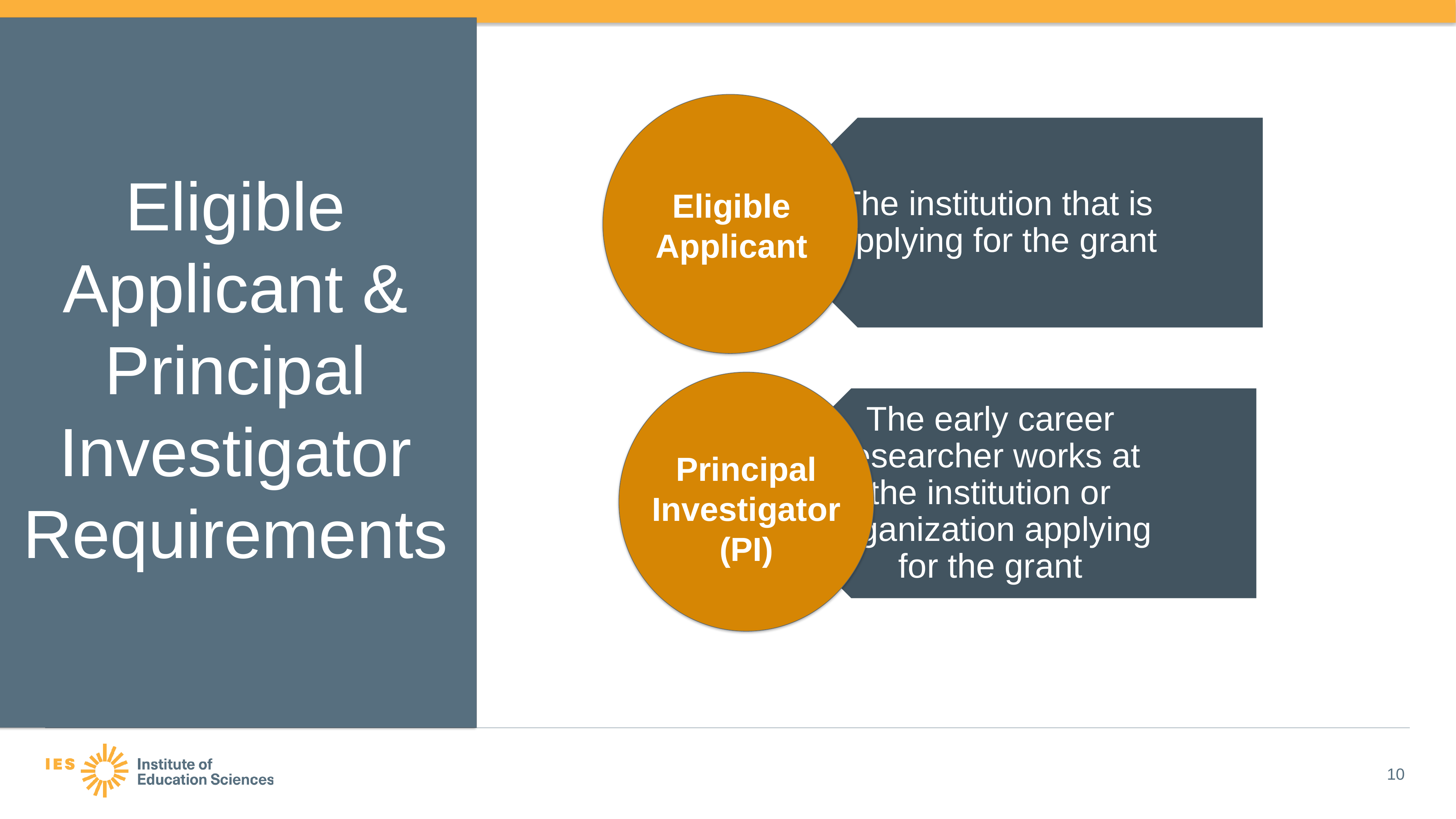

The institution that is applying for the grant
The early career researcher works at the institution or organization applying for the grant
Eligible Applicant

Principal Investigator (PI)
# Eligible Applicant & Principal Investigator Requirements
10